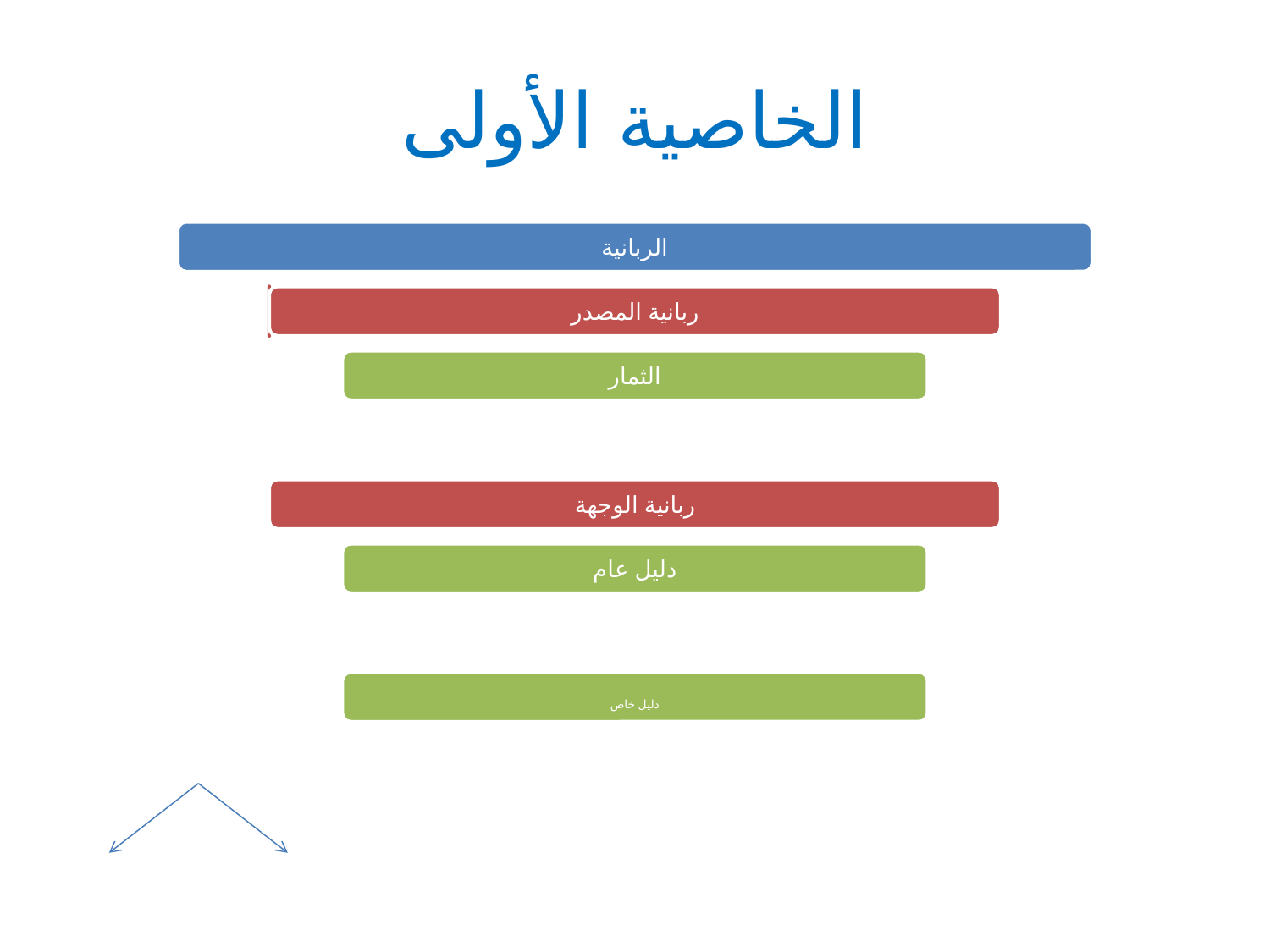

# الخاصية الأولى
الربانية
ربانية المصدر
الثمار
ربانية الوجهة
دليل عام
دليل خاص